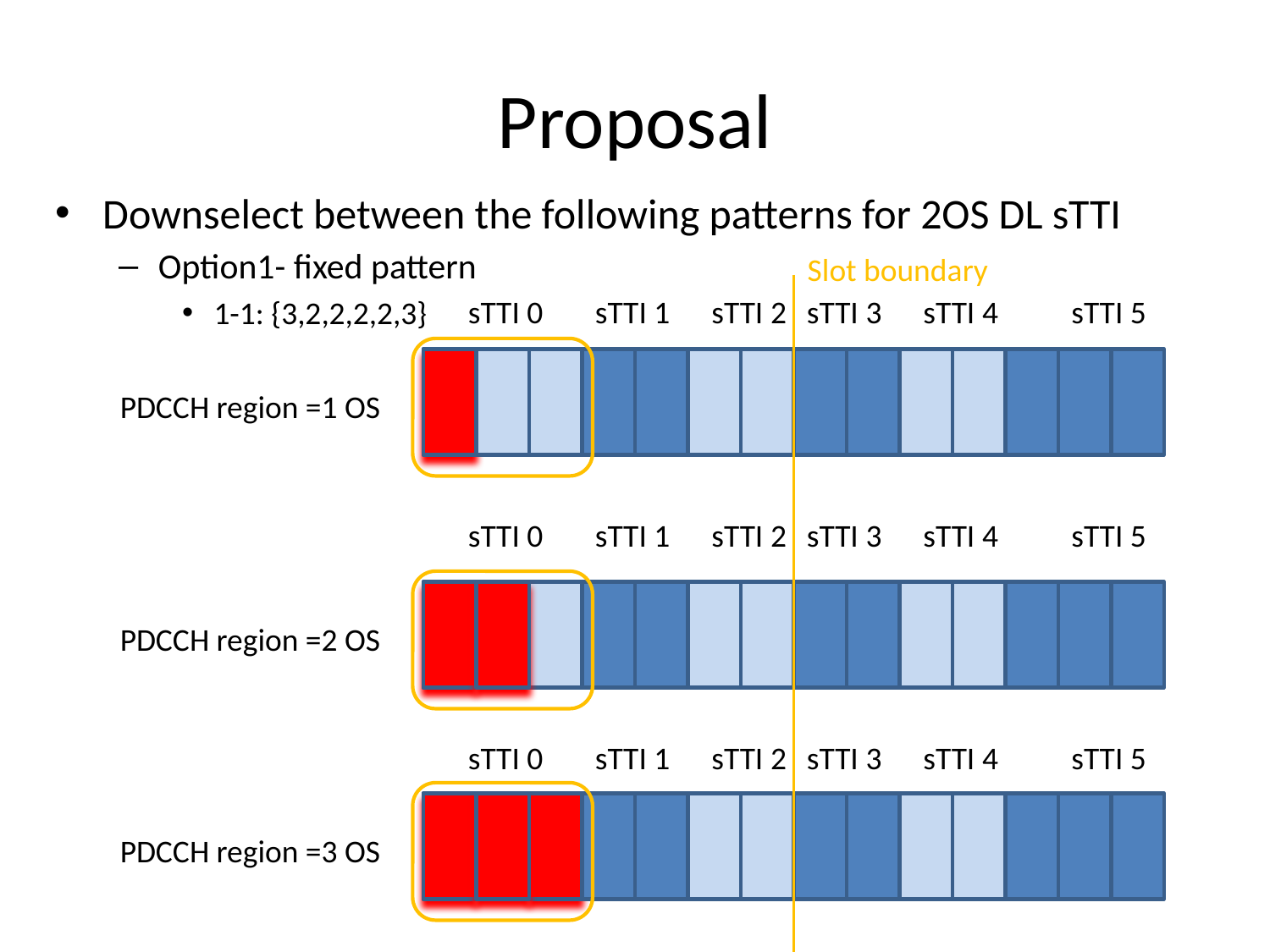

# Proposal
Downselect between the following patterns for 2OS DL sTTI
Option1- fixed pattern
1-1: {3,2,2,2,2,3}

Slot boundary
sTTI 0
sTTI 1
sTTI 2
sTTI 3
sTTI 4
sTTI 5

PDCCH region =1 OS
sTTI 0
sTTI 1
sTTI 2
sTTI 3
sTTI 4
sTTI 5

PDCCH region =2 OS
sTTI 0
sTTI 1
sTTI 2
sTTI 3
sTTI 4
sTTI 5

PDCCH region =3 OS